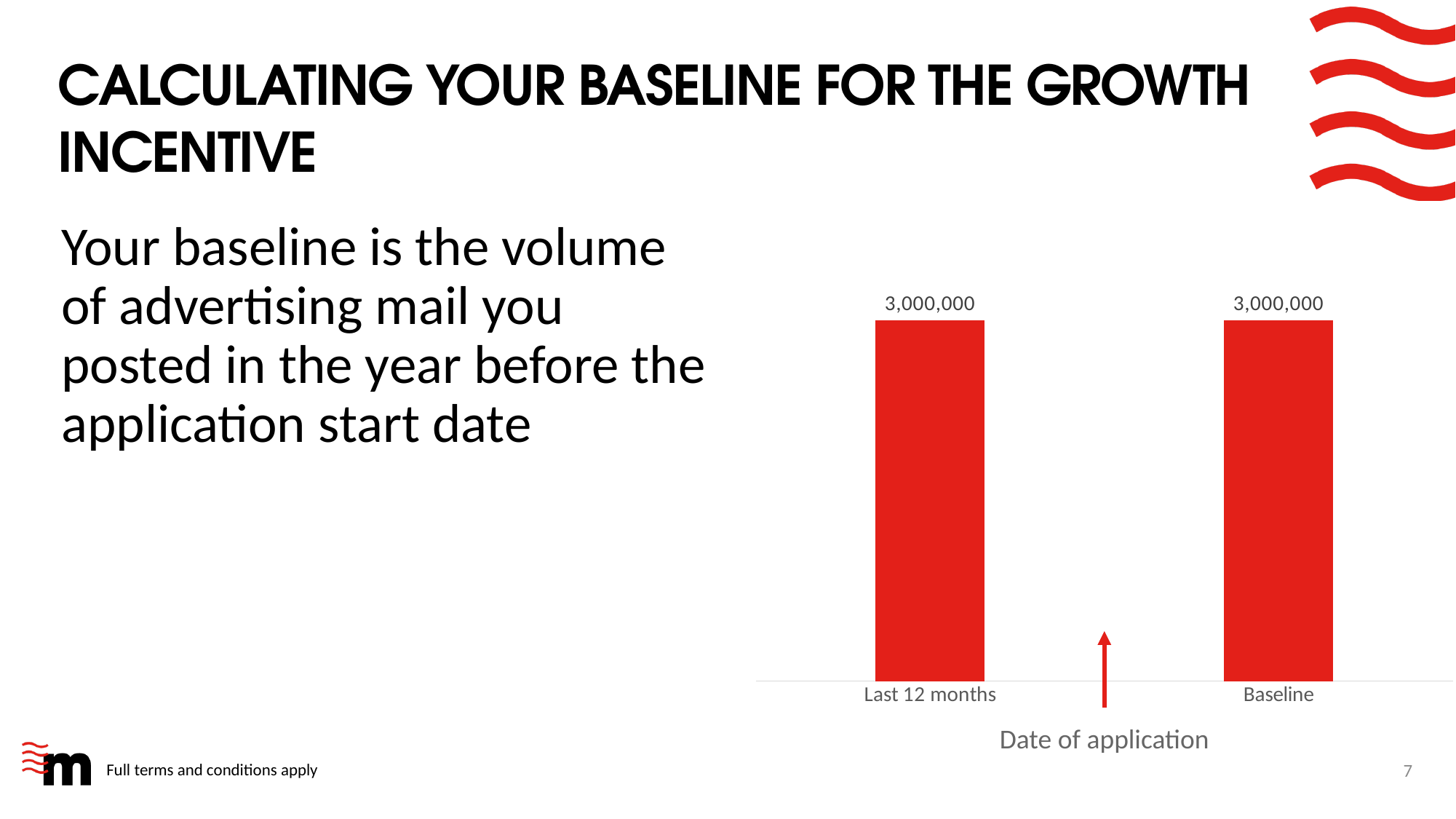

# Calculating your baseline for the growth incentive
Your baseline is the volume of advertising mail you posted in the year before the application start date

### Chart

| Category | Series 1 |
|---|---|
| Last 12 months | 3000000.0 |
| Baseline | 3000000.0 |
Date of application
7
Full terms and conditions apply